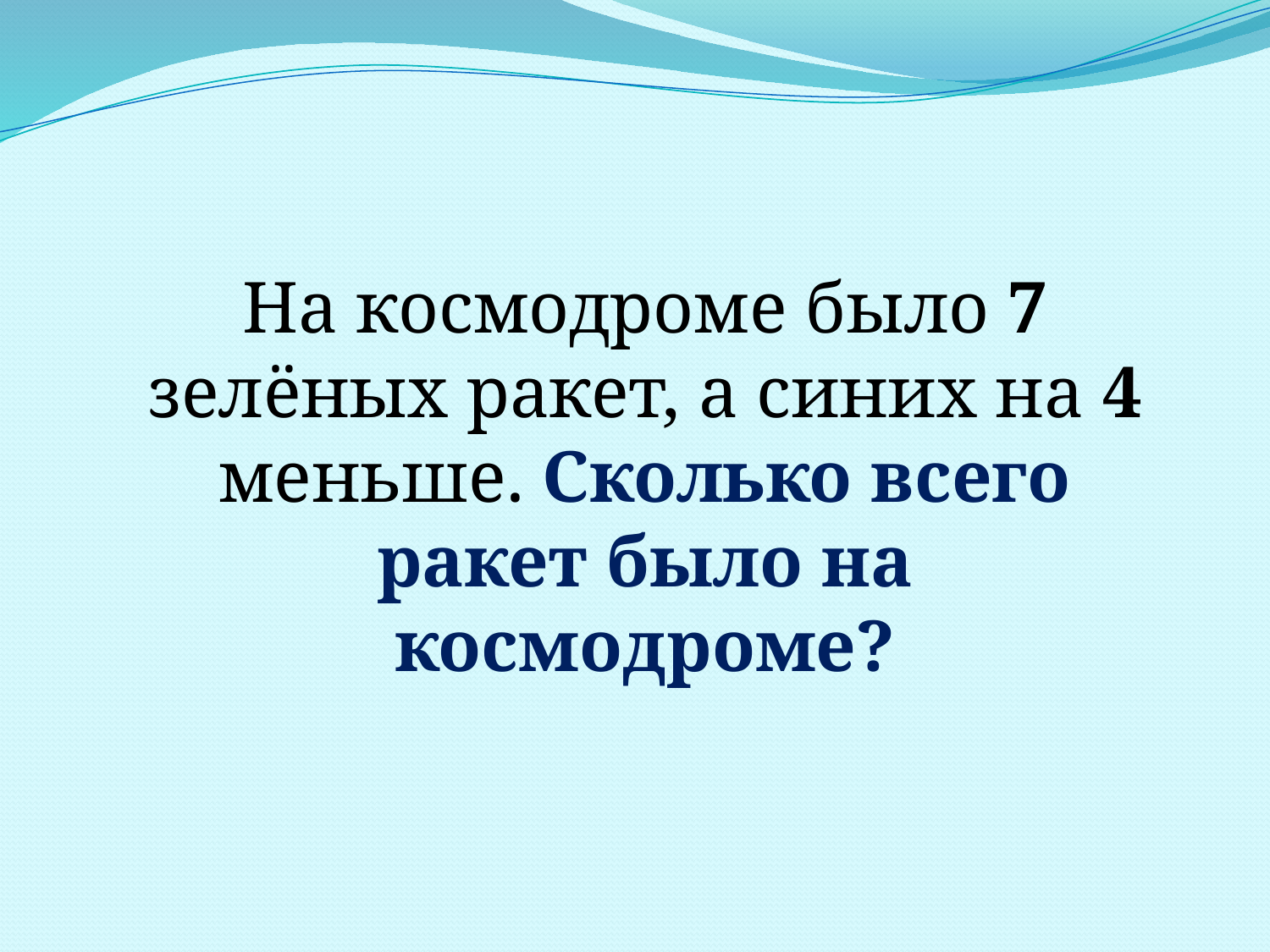

На космодроме было 7 зелёных ракет, а синих на 4 меньше. Сколько всего ракет было на космодроме?